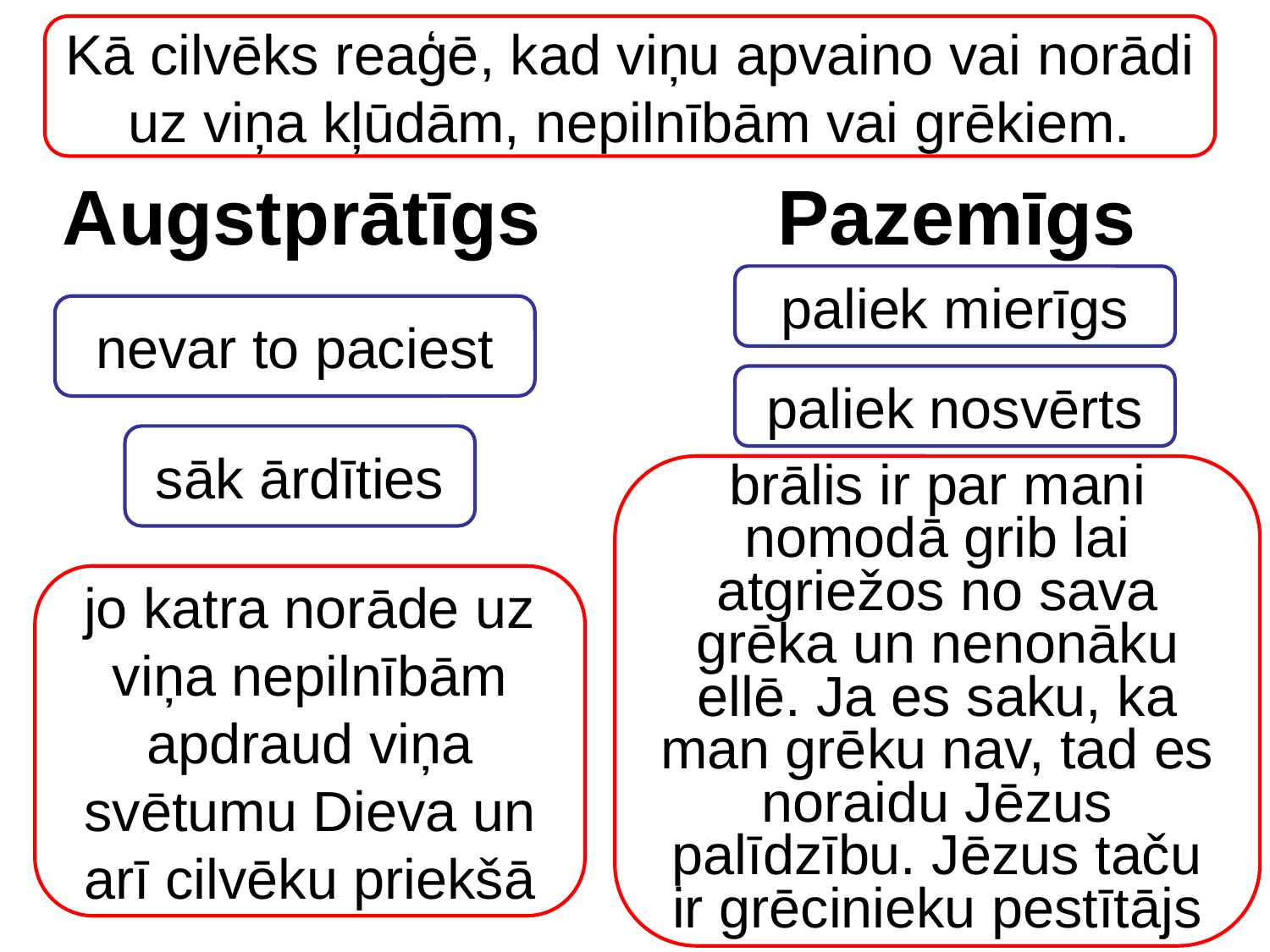

Kā cilvēks reaģē, kad viņu apvaino vai norādi uz viņa kļūdām, nepilnībām vai grēkiem.
Augstprātīgs           Pazemīgs
paliek mierīgs
nevar to paciest
paliek nosvērts
sāk ārdīties
brālis ir par mani nomodā grib lai atgriežos no sava grēka un nenonāku ellē. Ja es saku, ka man grēku nav, tad es noraidu Jēzus palīdzību. Jēzus taču ir grēcinieku pestītājs
jo katra norāde uz viņa nepilnībām apdraud viņa svētumu Dieva un arī cilvēku priekšā